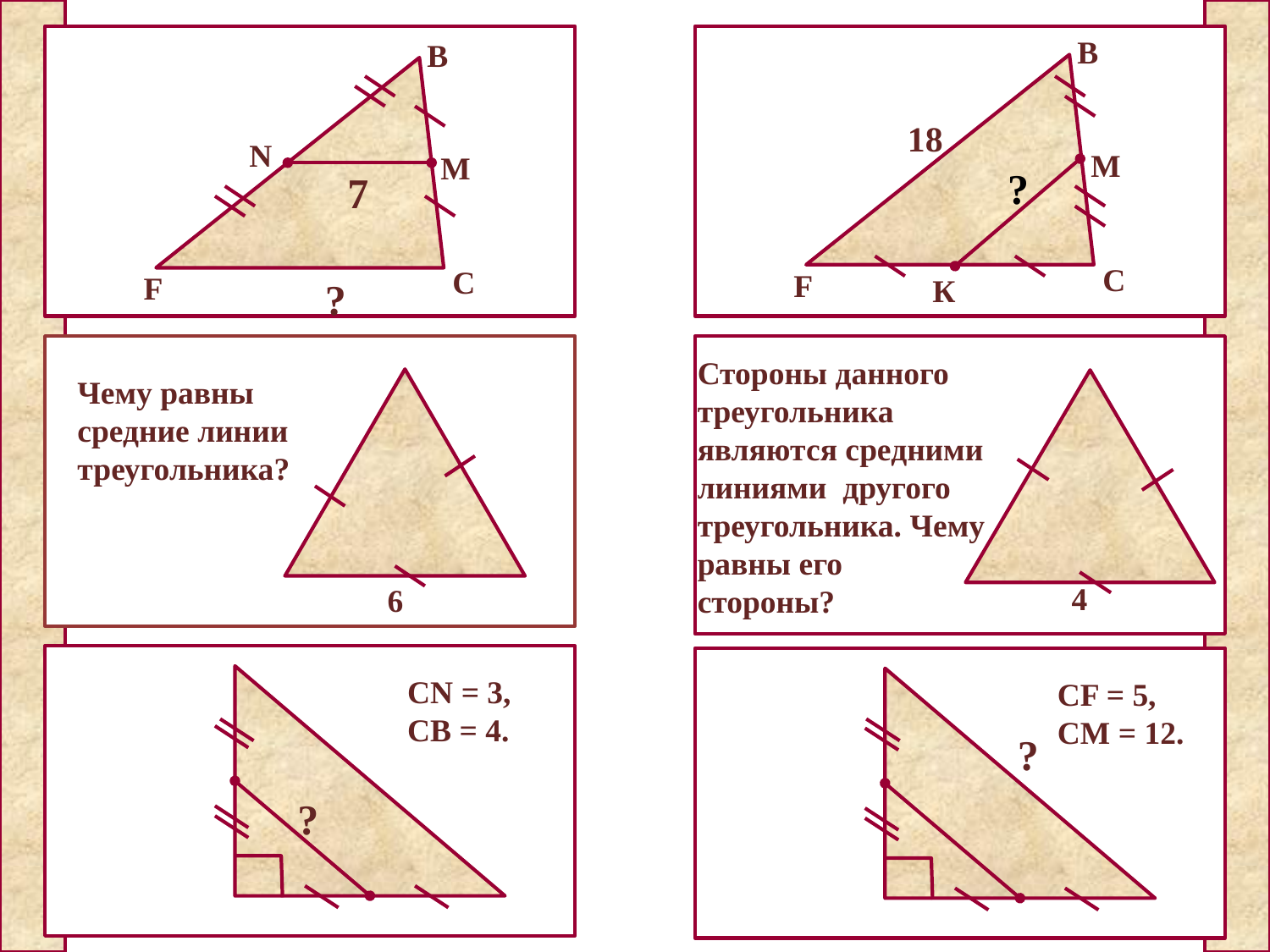

B

18
M
?
C
F
К
B

N
M
7
C
F
?

Стороны данного треугольника являются средними линиями  другого треугольника. Чему равны его
стороны?
Чему равны средние линии треугольника?

4
6
N
N

CN = 3, CB = 4.

CF = 5, CM = 12.
?
F
F
?

C
C
B
B
M
M